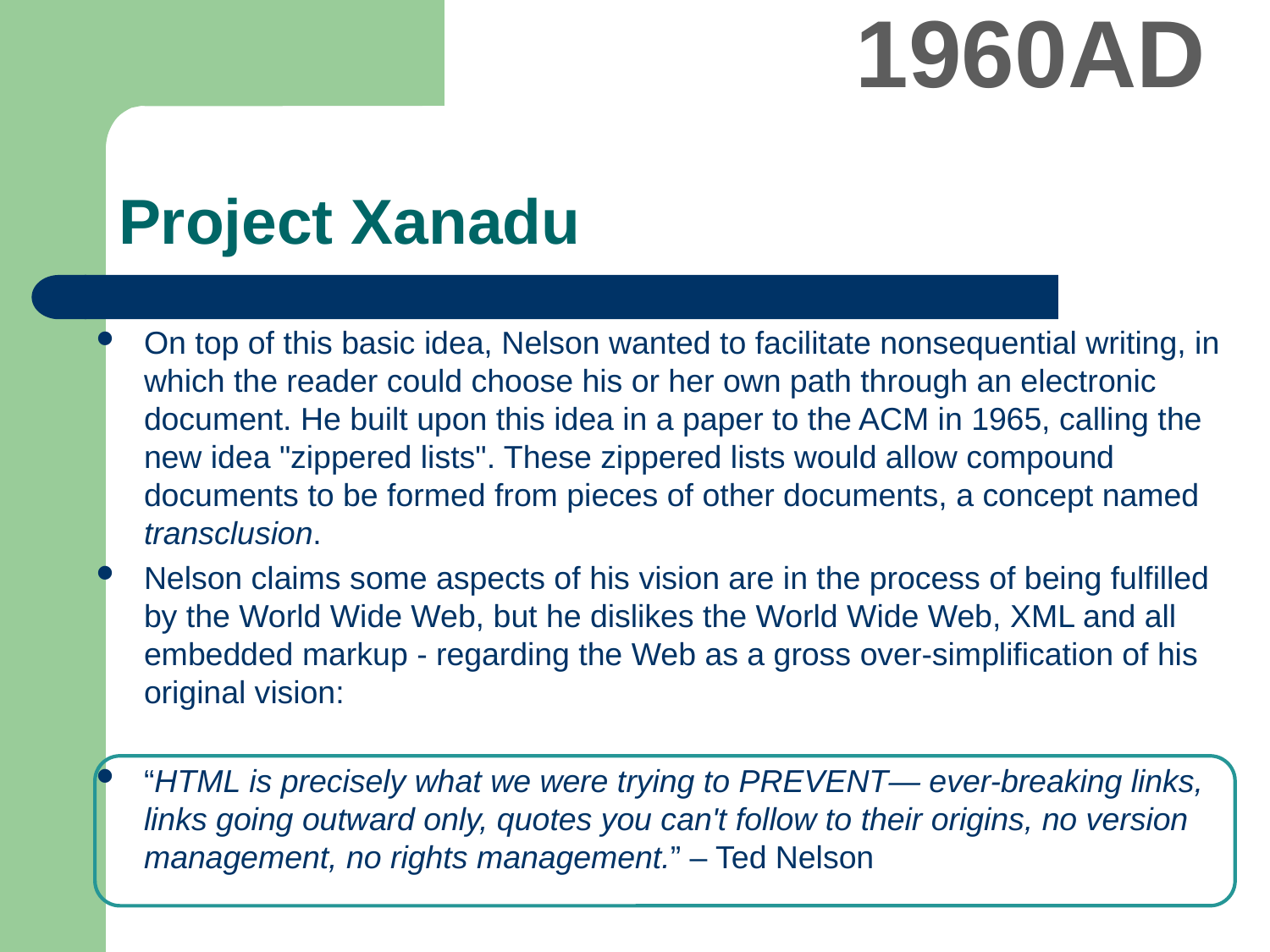

1960AD
# Project Xanadu
On top of this basic idea, Nelson wanted to facilitate nonsequential writing, in which the reader could choose his or her own path through an electronic document. He built upon this idea in a paper to the ACM in 1965, calling the new idea "zippered lists". These zippered lists would allow compound documents to be formed from pieces of other documents, a concept named transclusion.
Nelson claims some aspects of his vision are in the process of being fulfilled by the World Wide Web, but he dislikes the World Wide Web, XML and all embedded markup - regarding the Web as a gross over-simplification of his original vision:

“HTML is precisely what we were trying to PREVENT— ever-breaking links, links going outward only, quotes you can't follow to their origins, no version management, no rights management.” – Ted Nelson